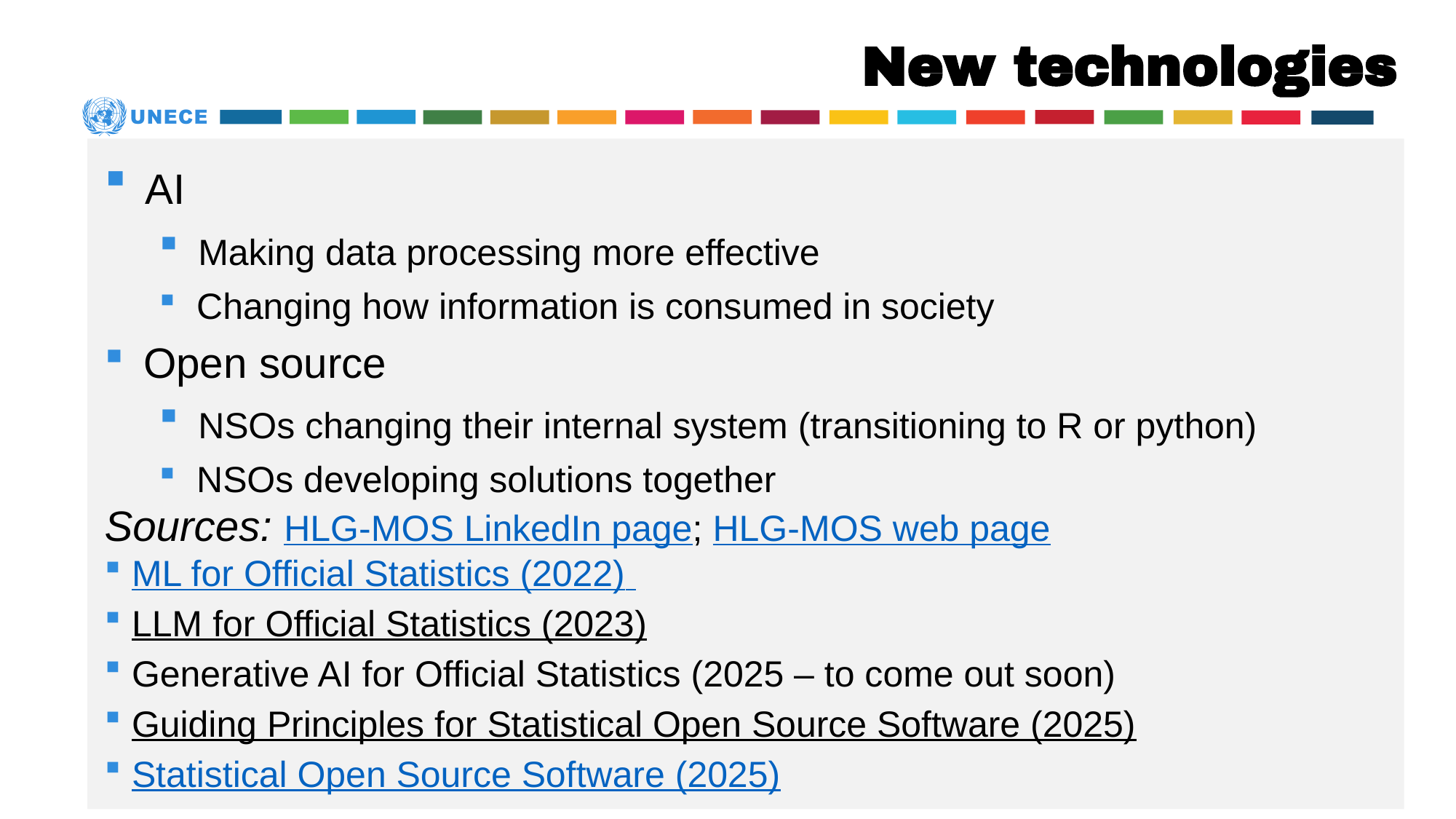

# New technologies
 AI
 Making data processing more effective
 Changing how information is consumed in society
 Open source
 NSOs changing their internal system (transitioning to R or python)
 NSOs developing solutions together
Sources: HLG-MOS LinkedIn page; HLG-MOS web page
ML for Official Statistics (2022)
LLM for Official Statistics (2023)
Generative AI for Official Statistics (2025 – to come out soon)
Guiding Principles for Statistical Open Source Software (2025)
Statistical Open Source Software (2025)